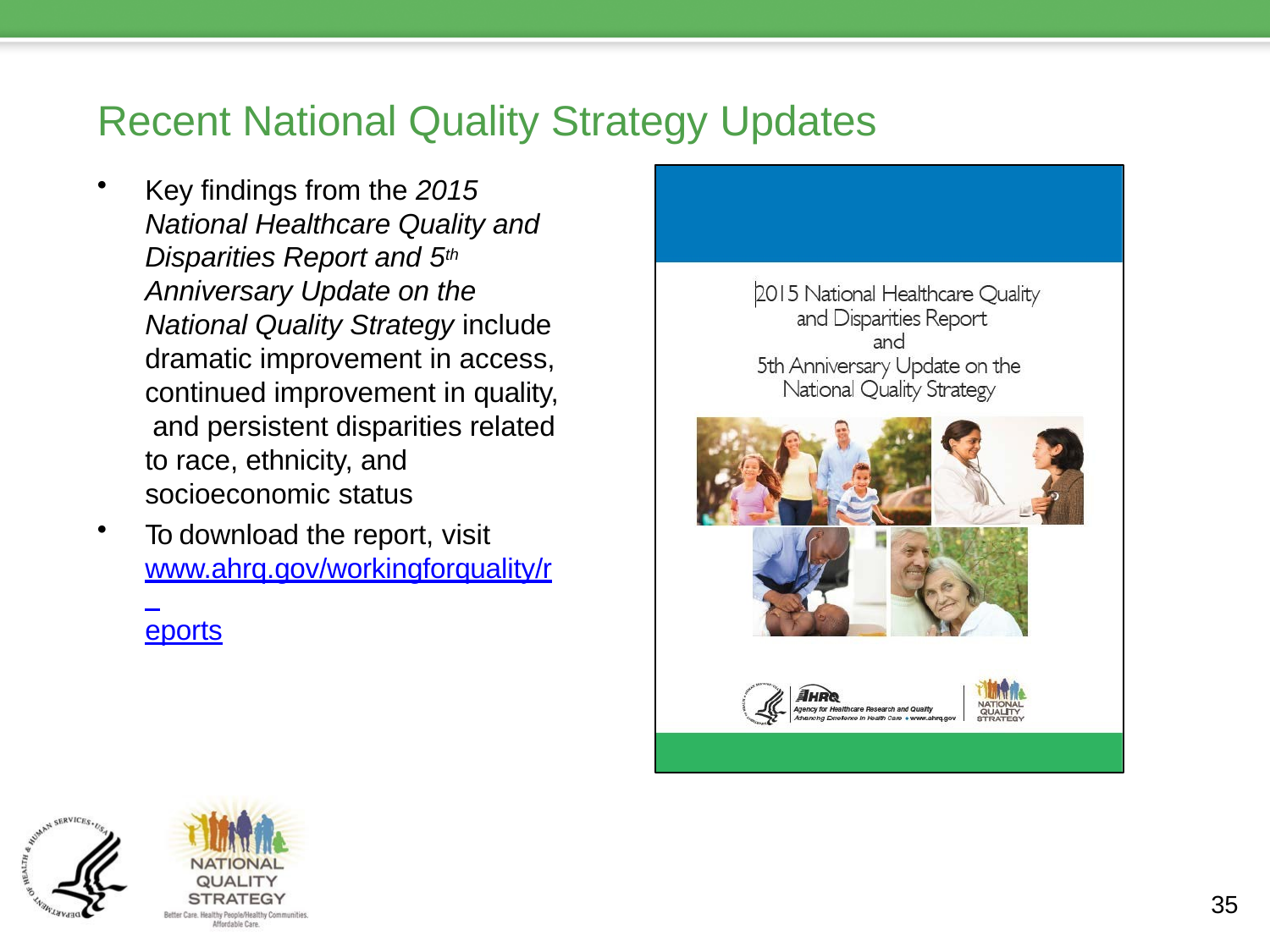

# Recent National Quality Strategy Updates

Key findings from the 2015  National Healthcare Quality and  Disparities Report and 5th  Anniversary Update on the  National Quality Strategy include  dramatic improvement in access,  continued improvement in quality,  and persistent disparities related  to race, ethnicity, and  socioeconomic status
To download the report, visit  www.ahrq.gov/workingforquality/r  eports

35